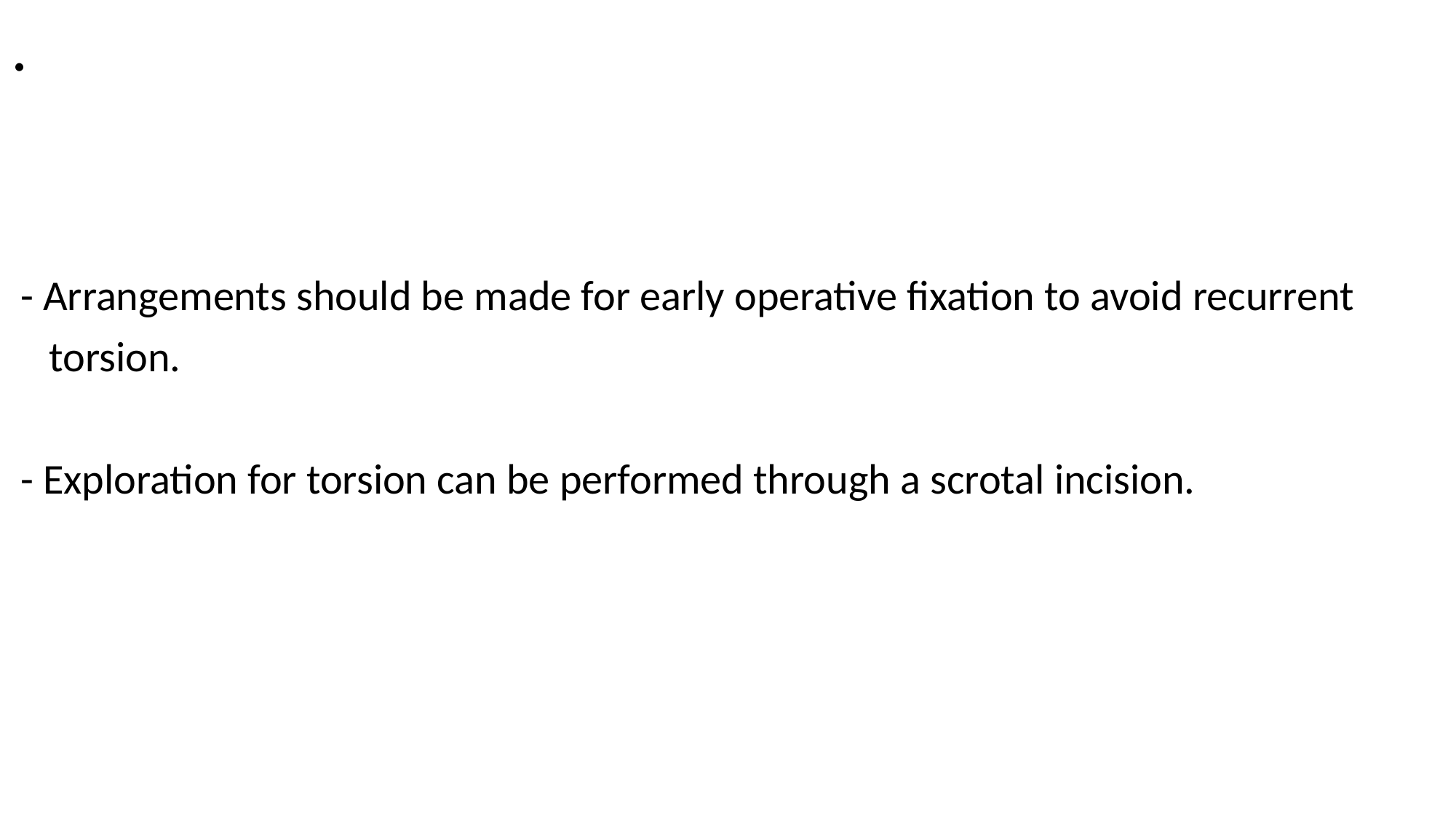

# .

 - Arrangements should be made for early operative fixation to avoid recurrent
    torsion.

 - Exploration for torsion can be performed through a scrotal incision.